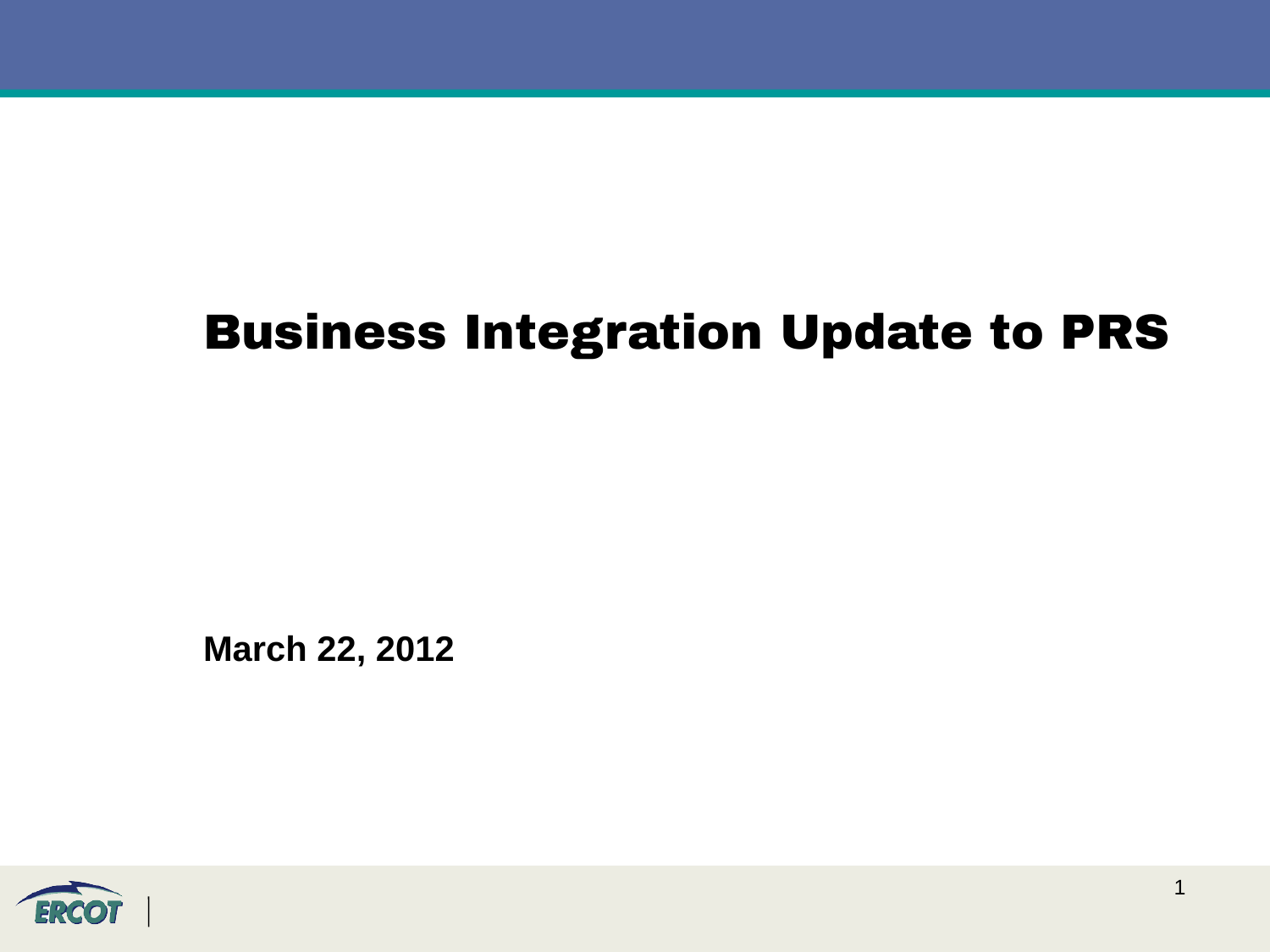

Business Integration Update to PRS

March 22, 2012